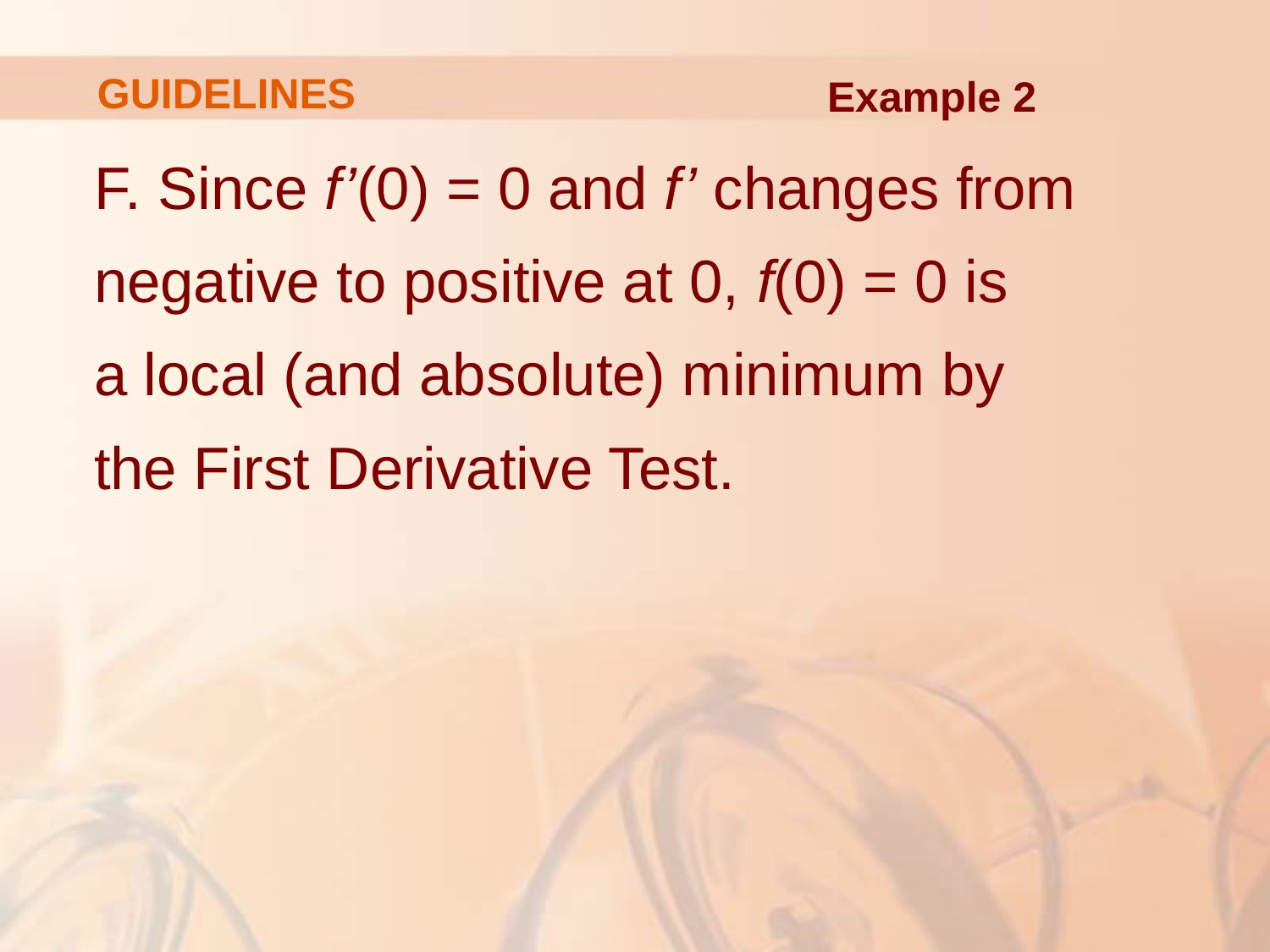

# GUIDELINES
Example 2
F. Since f’(0) = 0 and f’ changes from negative to positive at 0, f(0) = 0 is
a local (and absolute) minimum by
the First Derivative Test.